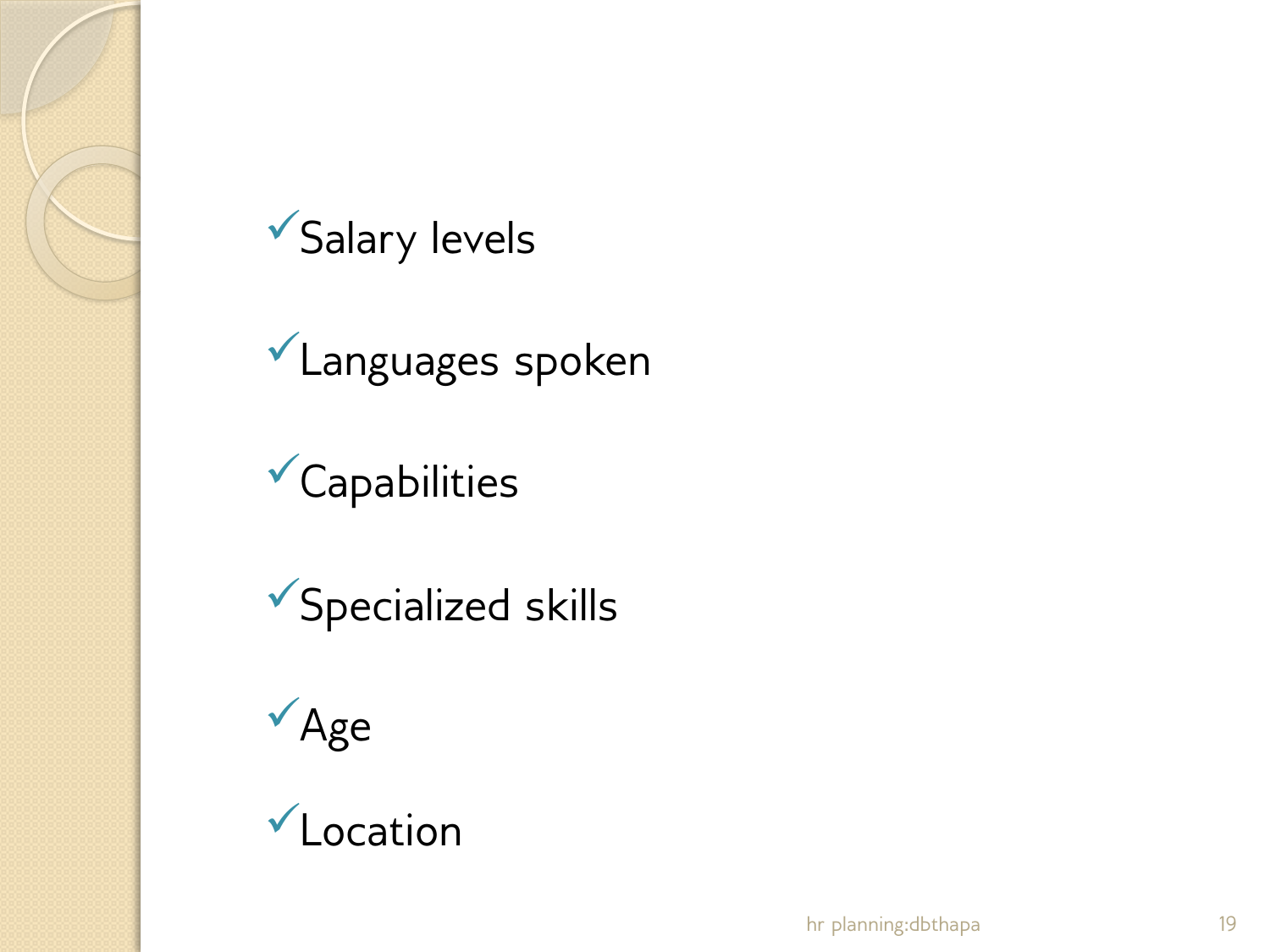

#
Salary levels

Languages spoken

Capabilities

Specialized skills

Age

Location

hr planning:dbthapa
19